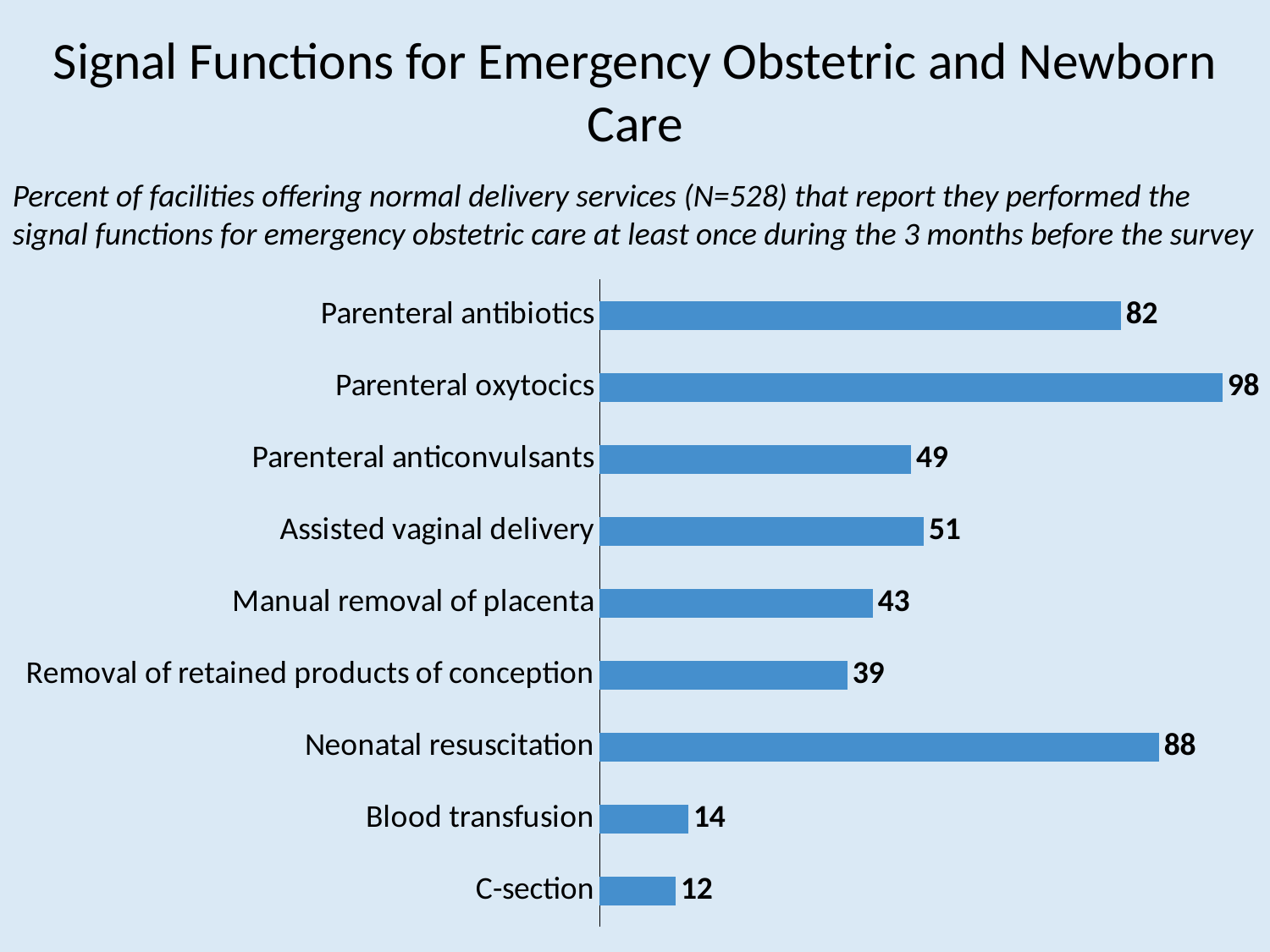

# Signal Functions for Emergency Obstetric and Newborn Care
Percent of facilities offering normal delivery services (N=528) that report they performed the signal functions for emergency obstetric care at least once during the 3 months before the survey

### Chart

| Category | Series 1 |
|---|---|
| C-section | 12.0 |
| Blood transfusion | 14.0 |
| Neonatal resuscitation | 88.0 |
| Removal of retained products of conception | 39.0 |
| Manual removal of placenta | 43.0 |
| Assisted vaginal delivery | 51.0 |
| Parenteral anticonvulsants | 49.0 |
| Parenteral oxytocics | 98.0 |
| Parenteral antibiotics | 82.0 |